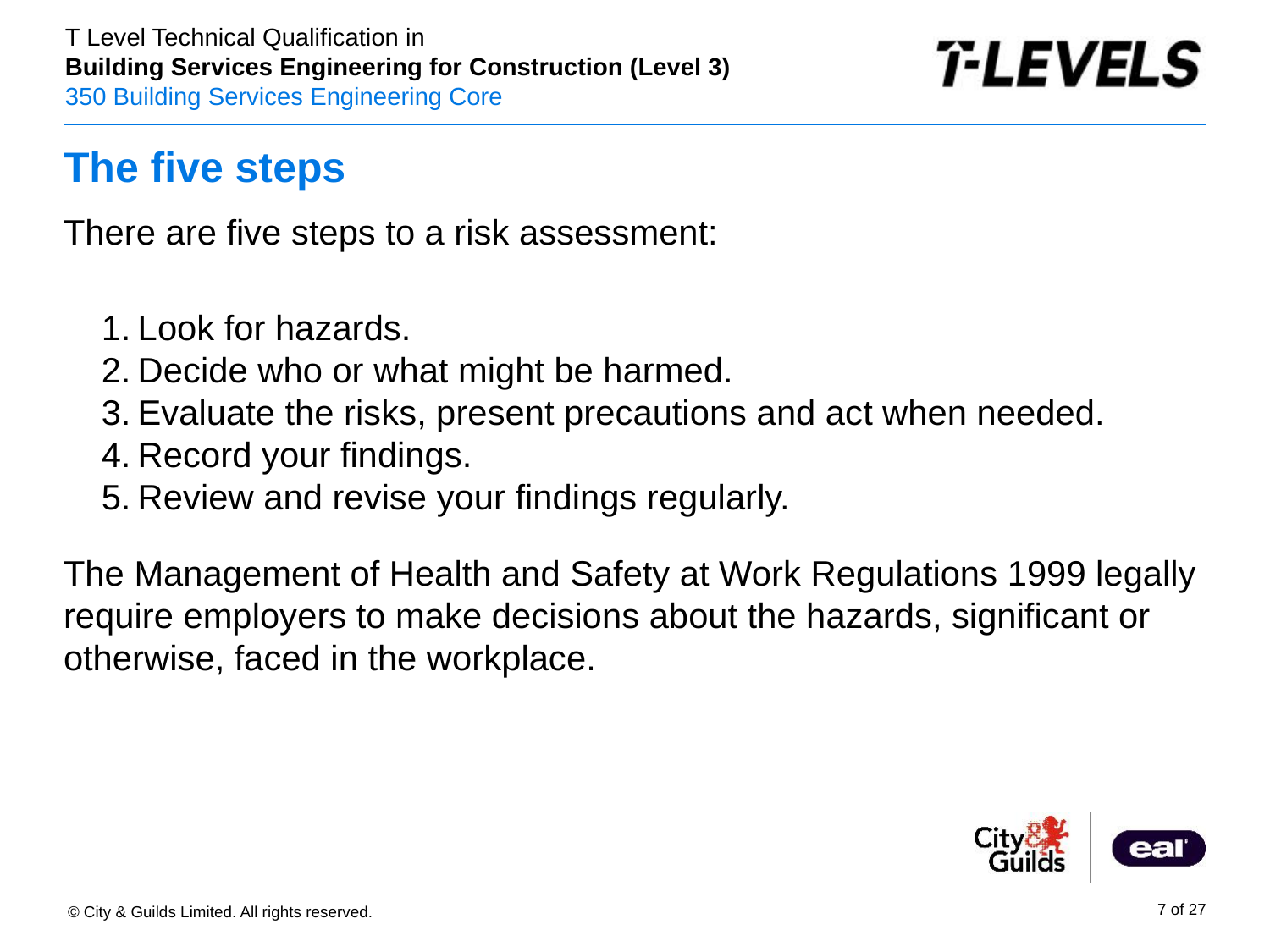

# The five steps
There are five steps to a risk assessment:

Look for hazards.
Decide who or what might be harmed.
Evaluate the risks, present precautions and act when needed.
Record your findings.
Review and revise your findings regularly.

The Management of Health and Safety at Work Regulations 1999 legally require employers to make decisions about the hazards, significant or otherwise, faced in the workplace.